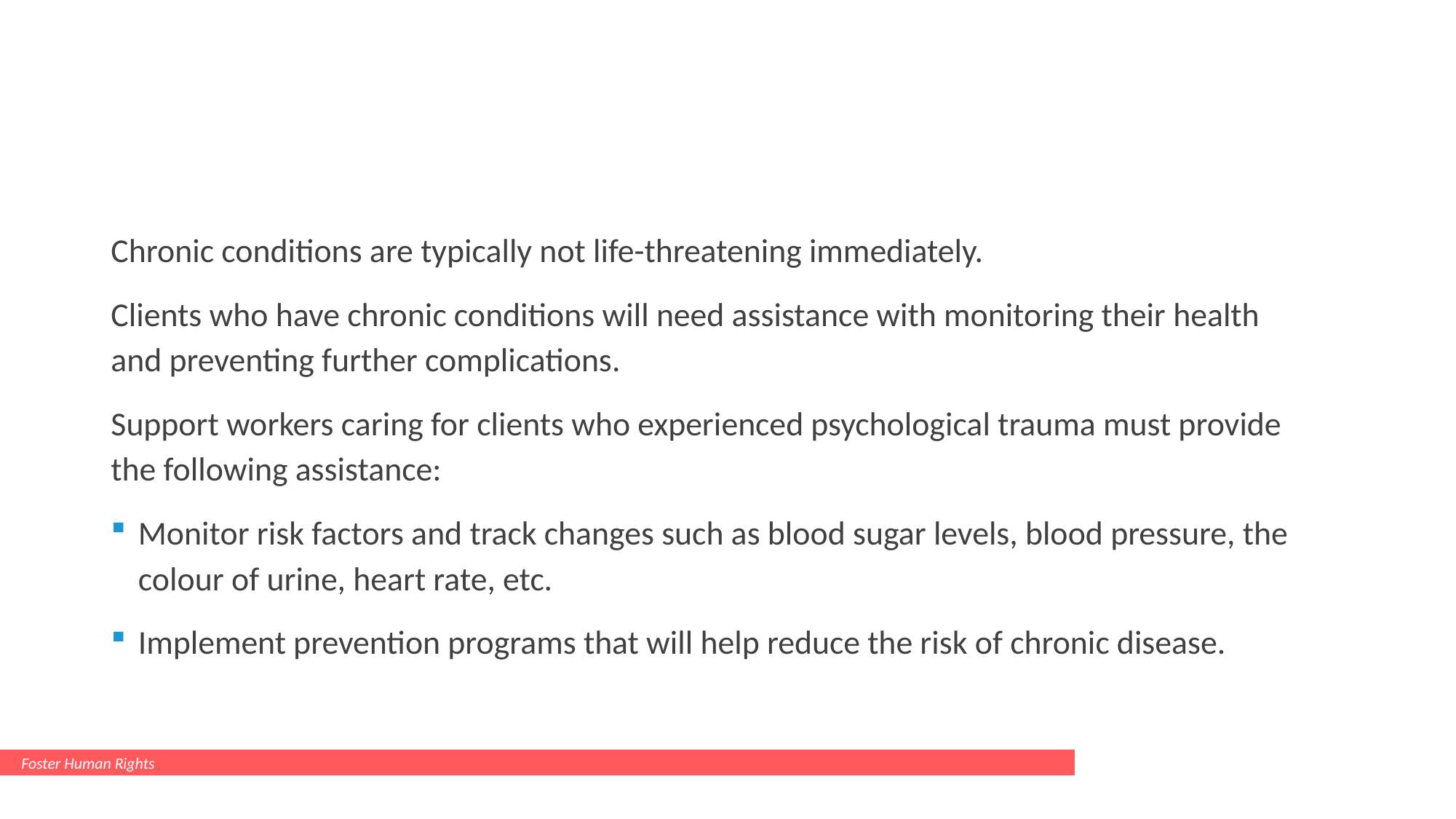

#
Chronic conditions are typically not life-threatening immediately.
Clients who have chronic conditions will need assistance with monitoring their health and preventing further complications.
Support workers caring for clients who experienced psychological trauma must provide the following assistance:
Monitor risk factors and track changes such as blood sugar levels, blood pressure, the colour of urine, heart rate, etc.
Implement prevention programs that will help reduce the risk of chronic disease.
Foster Human Rights